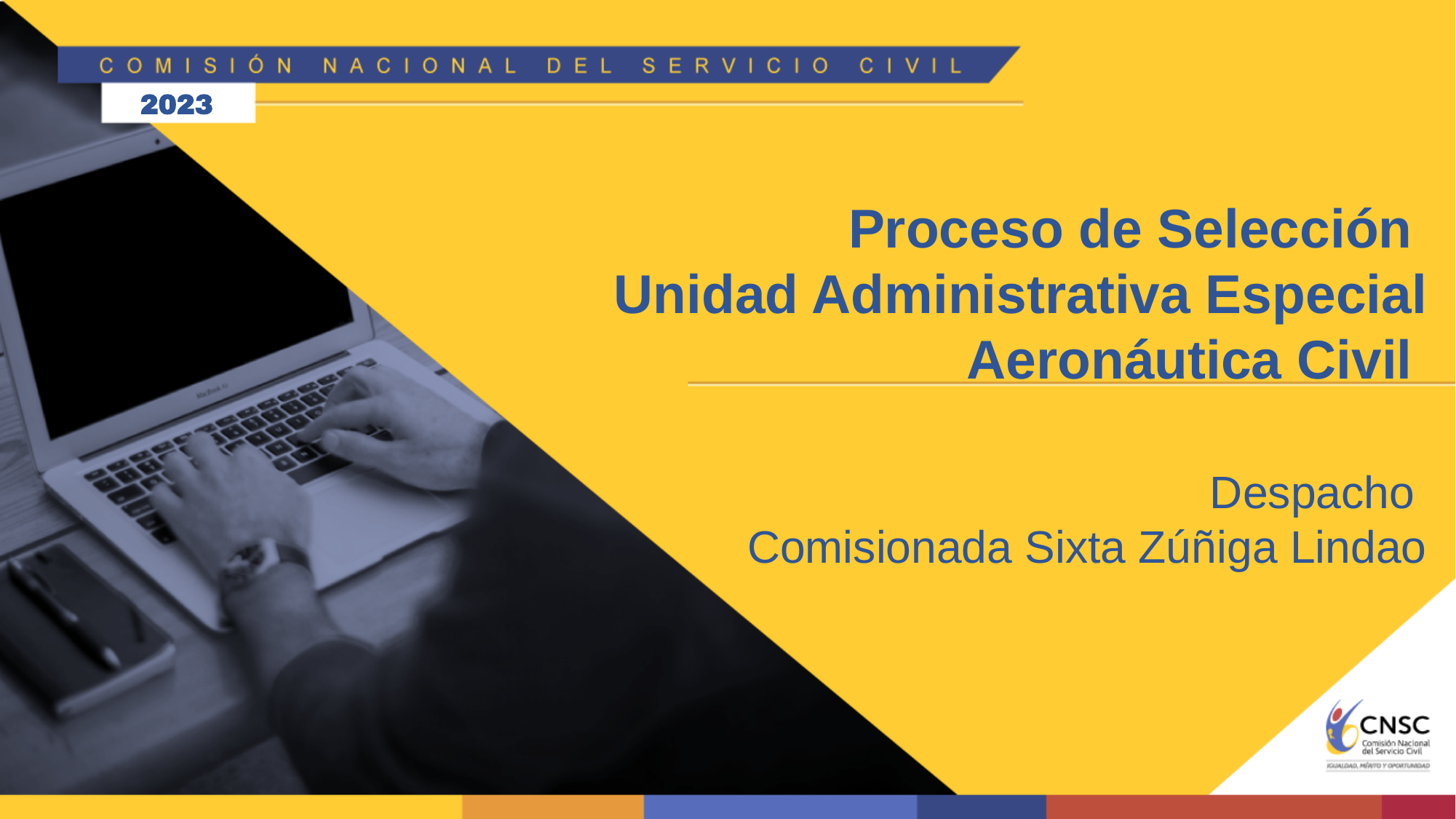

2023
Proceso de Selección
Unidad Administrativa Especial Aeronáutica Civil

Despacho
Comisionada Sixta Zúñiga Lindao